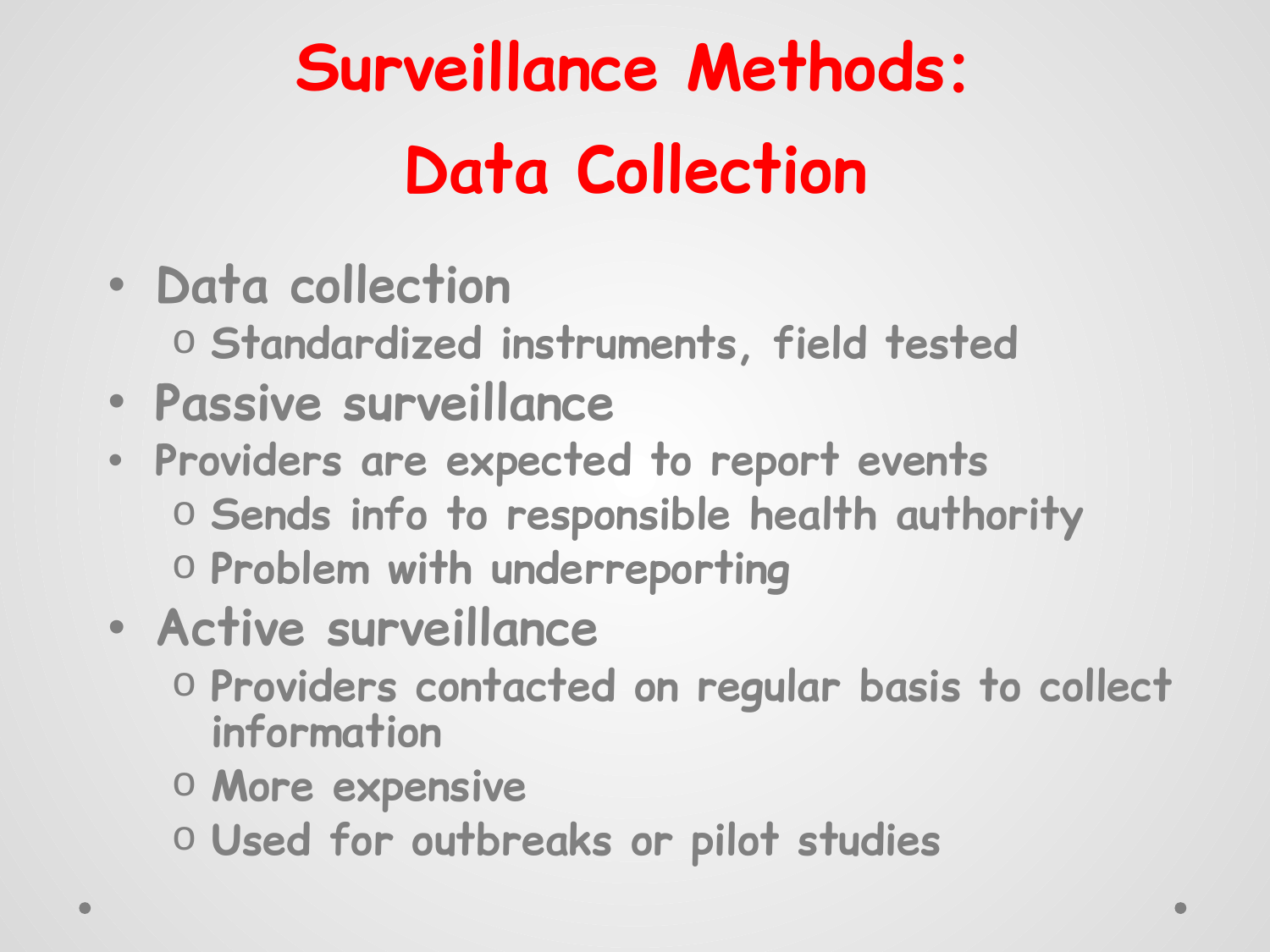

# Surveillance Methods: Data Collection
Data collection
Standardized instruments, field tested
Passive surveillance
Providers are expected to report events
Sends info to responsible health authority
Problem with underreporting
Active surveillance
Providers contacted on regular basis to collect information
More expensive
Used for outbreaks or pilot studies